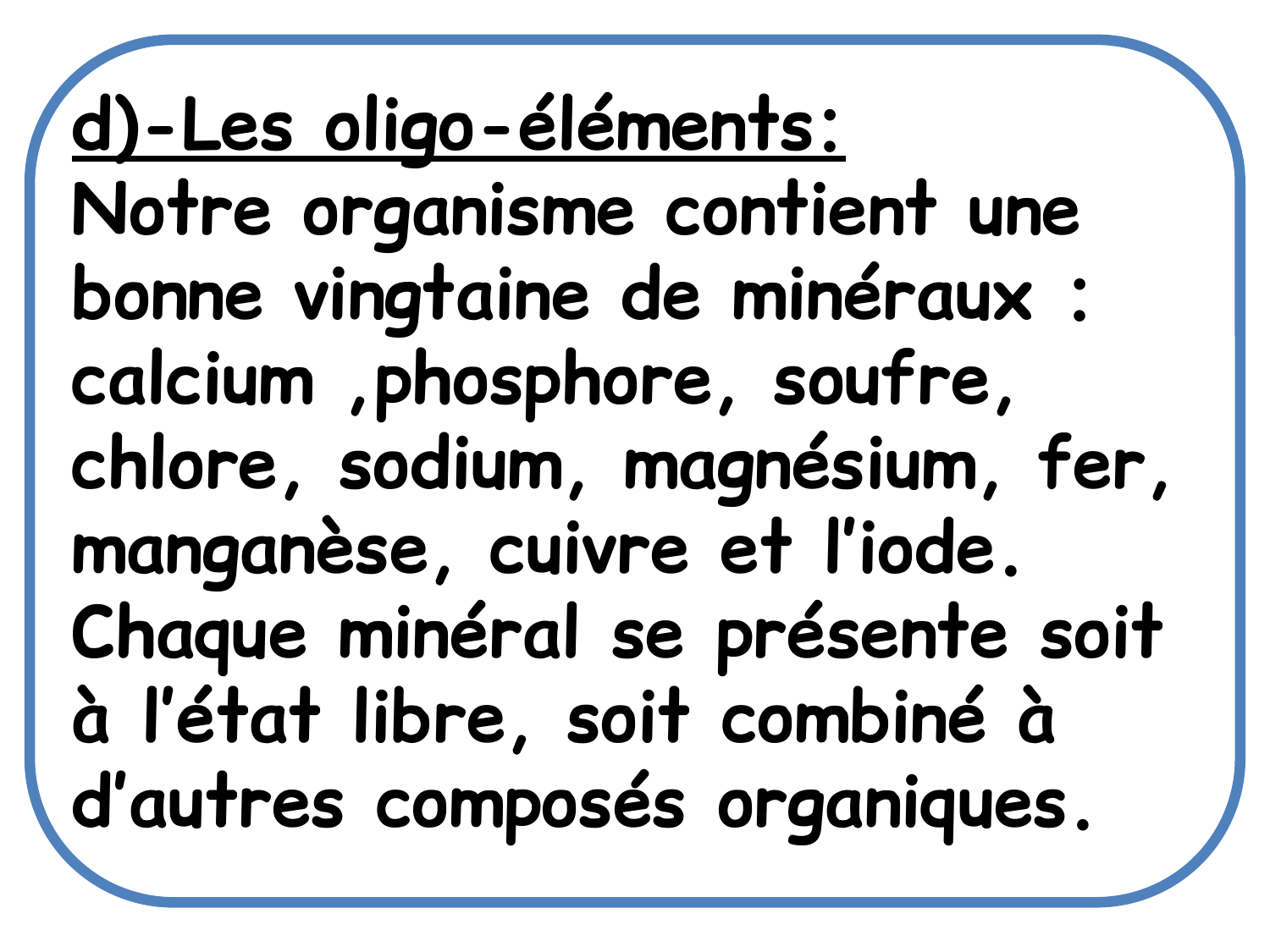

d)-Les oligo-éléments:
Notre organisme contient une bonne vingtaine de minéraux : calcium ,phosphore, soufre, chlore, sodium, magnésium, fer, manganèse, cuivre et l’iode.
Chaque minéral se présente soit à l’état libre, soit combiné à d’autres composés organiques.